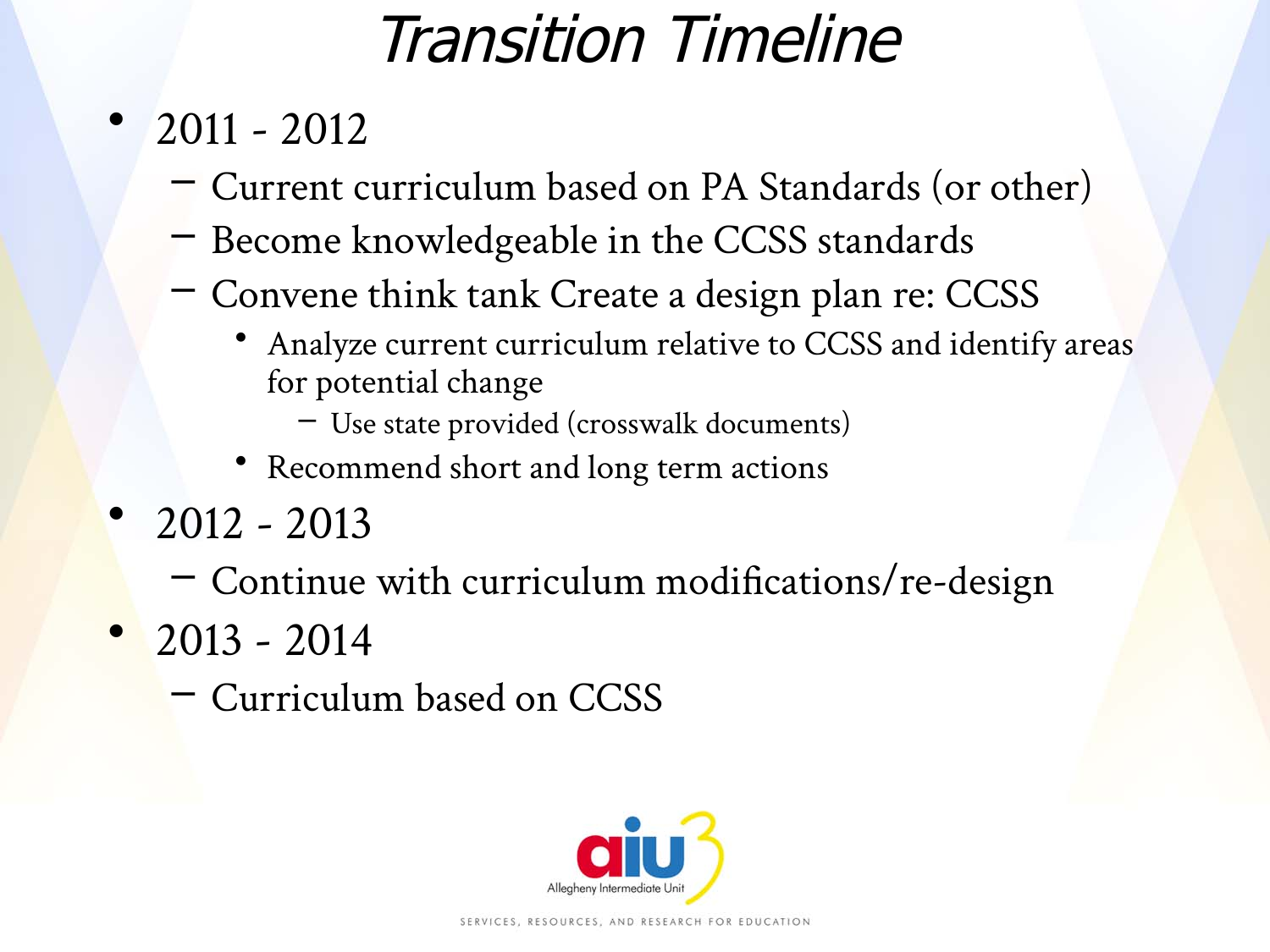

Transition Timeline
2011 - 2012
Current curriculum based on PA Standards (or other)
Become knowledgeable in the CCSS standards
Convene think tank Create a design plan re: CCSS
Analyze current curriculum relative to CCSS and identify areas for potential change
Use state provided (crosswalk documents)
Recommend short and long term actions
2012 - 2013
Continue with curriculum modifications/re-design
2013 - 2014
Curriculum based on CCSS